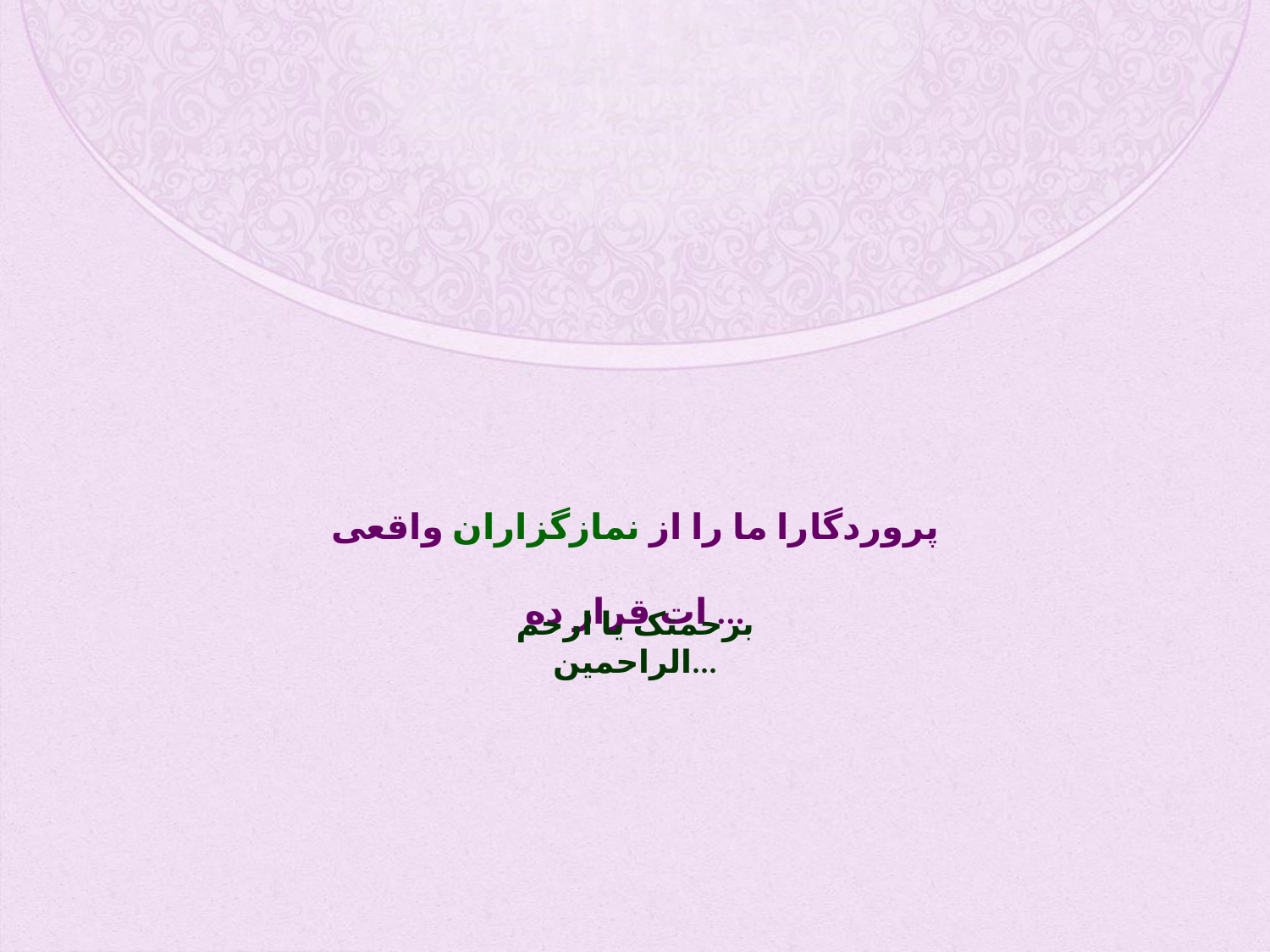

پروردگارا ما را از نمازگزاران واقعی ات قرار ده ...
برحمتک یا ارحم الراحمین...